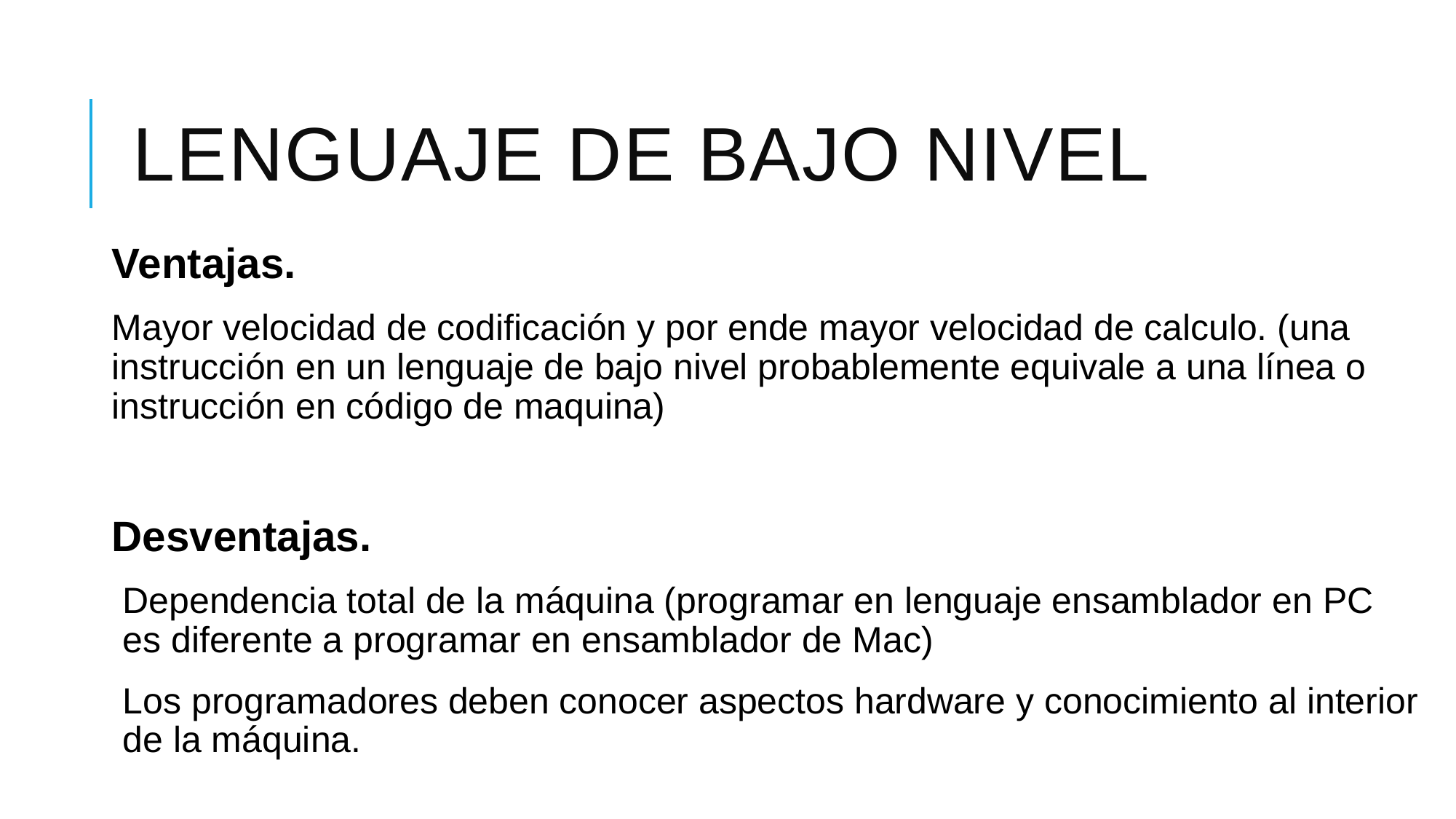

# Lenguaje de Bajo nivel
Ventajas.
Mayor velocidad de codificación y por ende mayor velocidad de calculo. (una instrucción en un lenguaje de bajo nivel probablemente equivale a una línea o instrucción en código de maquina)

Desventajas.
Dependencia total de la máquina (programar en lenguaje ensamblador en PC es diferente a programar en ensamblador de Mac)
Los programadores deben conocer aspectos hardware y conocimiento al interior de la máquina.